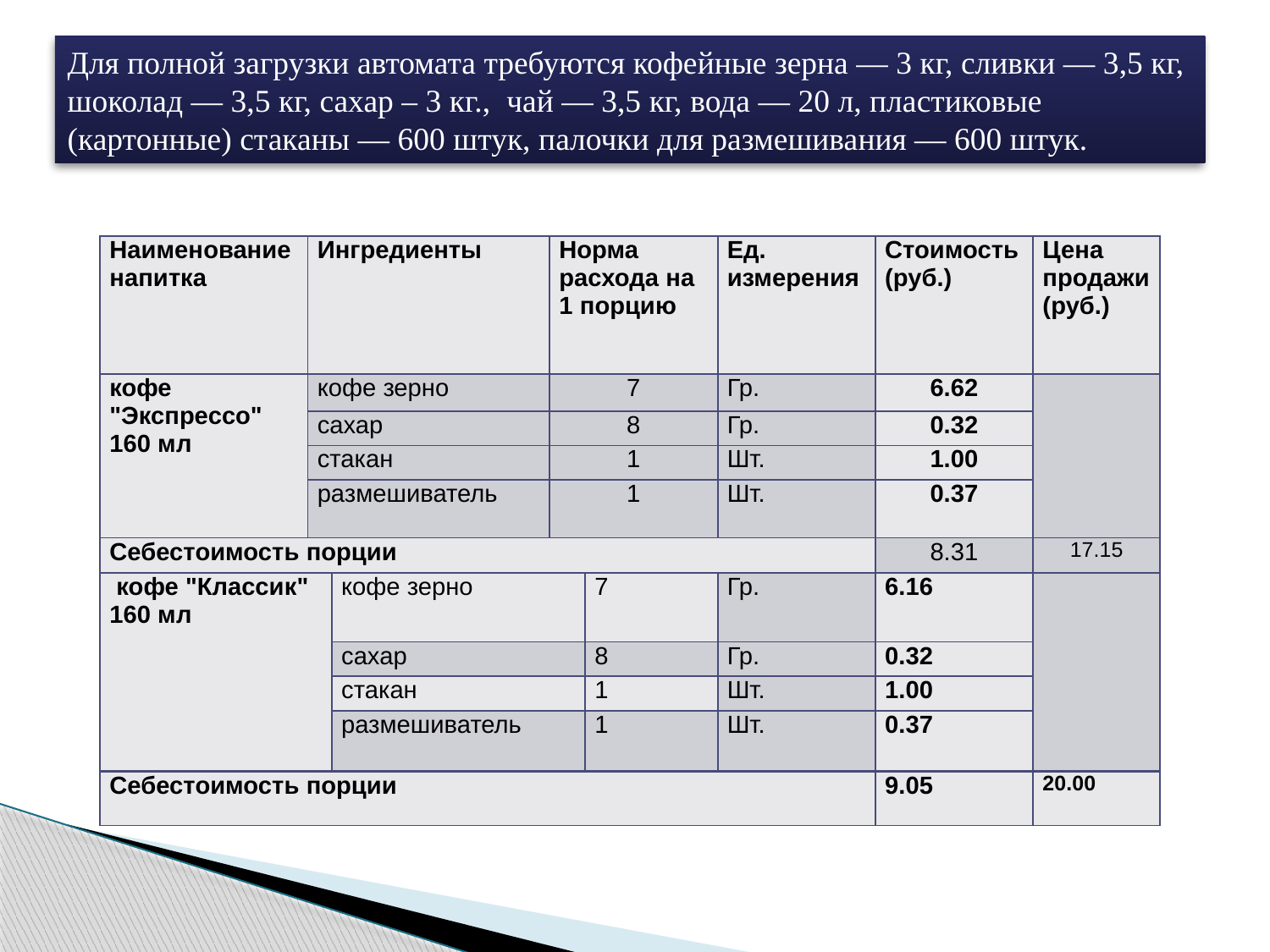

Для полной загрузки автомата требуются кофейные зерна — 3 кг, сливки — 3,5 кг, шоколад — 3,5 кг, сахар – 3 кг.,  чай — 3,5 кг, вода — 20 л, пластиковые (картонные) стаканы — 600 штук, палочки для размешивания — 600 штук.
| Наименование напитка | Ингредиенты |  | Норма расхода на 1 порцию |  | Ед. измерения | Стоимость (руб.) | Цена продажи (руб.) |
| --- | --- | --- | --- | --- | --- | --- | --- |
| кофе "Экспрессо" 160 мл | кофе зерно |  | 7 |  | Гр. | 6.62 |  |
|  | сахар |  | 8 |  | Гр. | 0.32 |  |
|  | стакан |  | 1 |  | Шт. | 1.00 |  |
|  | размешиватель |  | 1 |  | Шт. | 0.37 |  |
| Себестоимость порции |  |  |  |  |  | 8.31 | 17.15 |
| кофе "Классик" 160 мл |  | кофе зерно |  | 7 | Гр. | 6.16 |  |
|  |  | сахар |  | 8 | Гр. | 0.32 |  |
|  |  | стакан |  | 1 | Шт. | 1.00 |  |
|  |  | размешиватель |  | 1 | Шт. | 0.37 |  |
| Себестоимость порции |  |  |  |  |  | 9.05 | 20.00 |